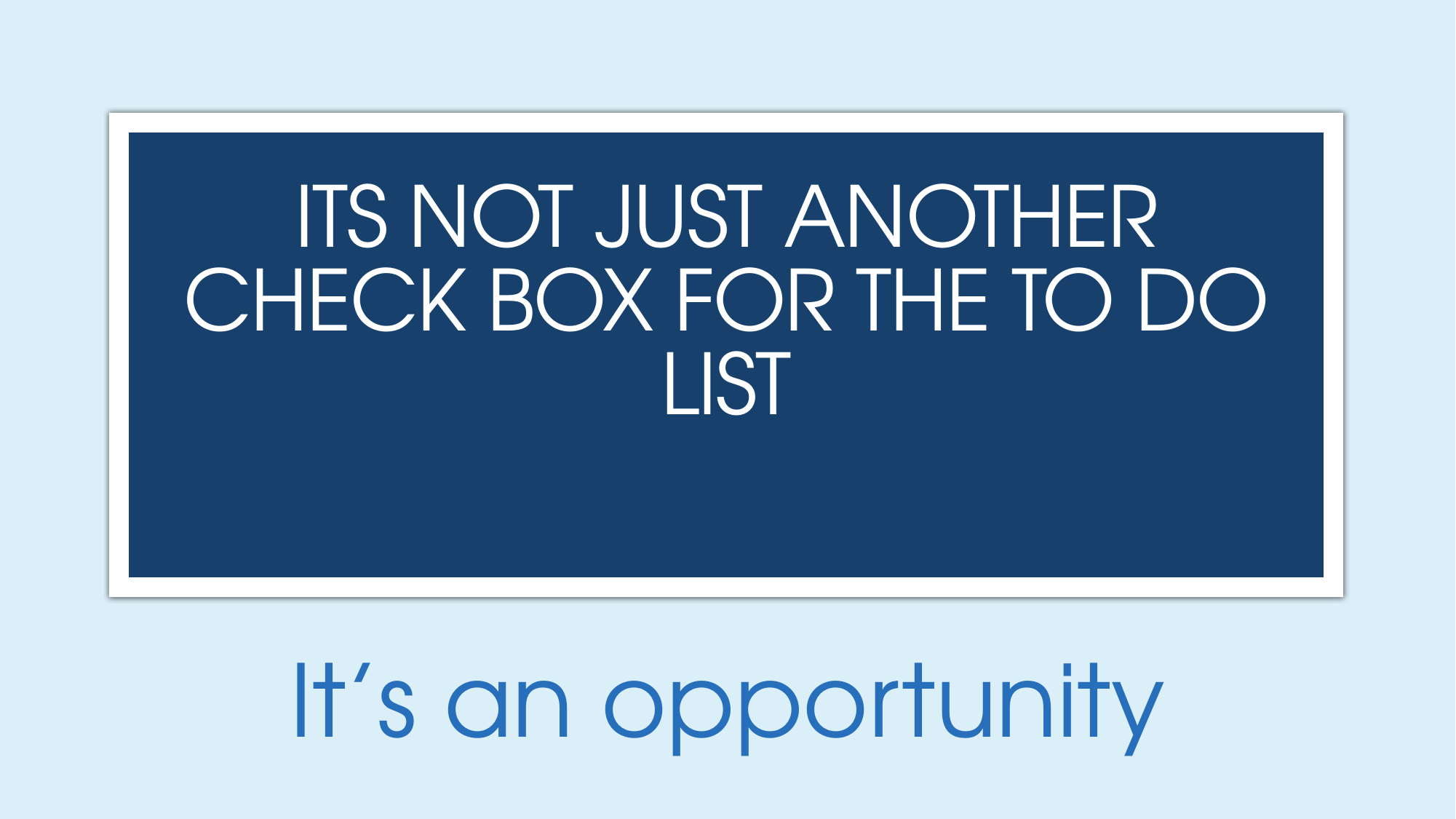

# Its not just another check box for the to do list
It’s an opportunity